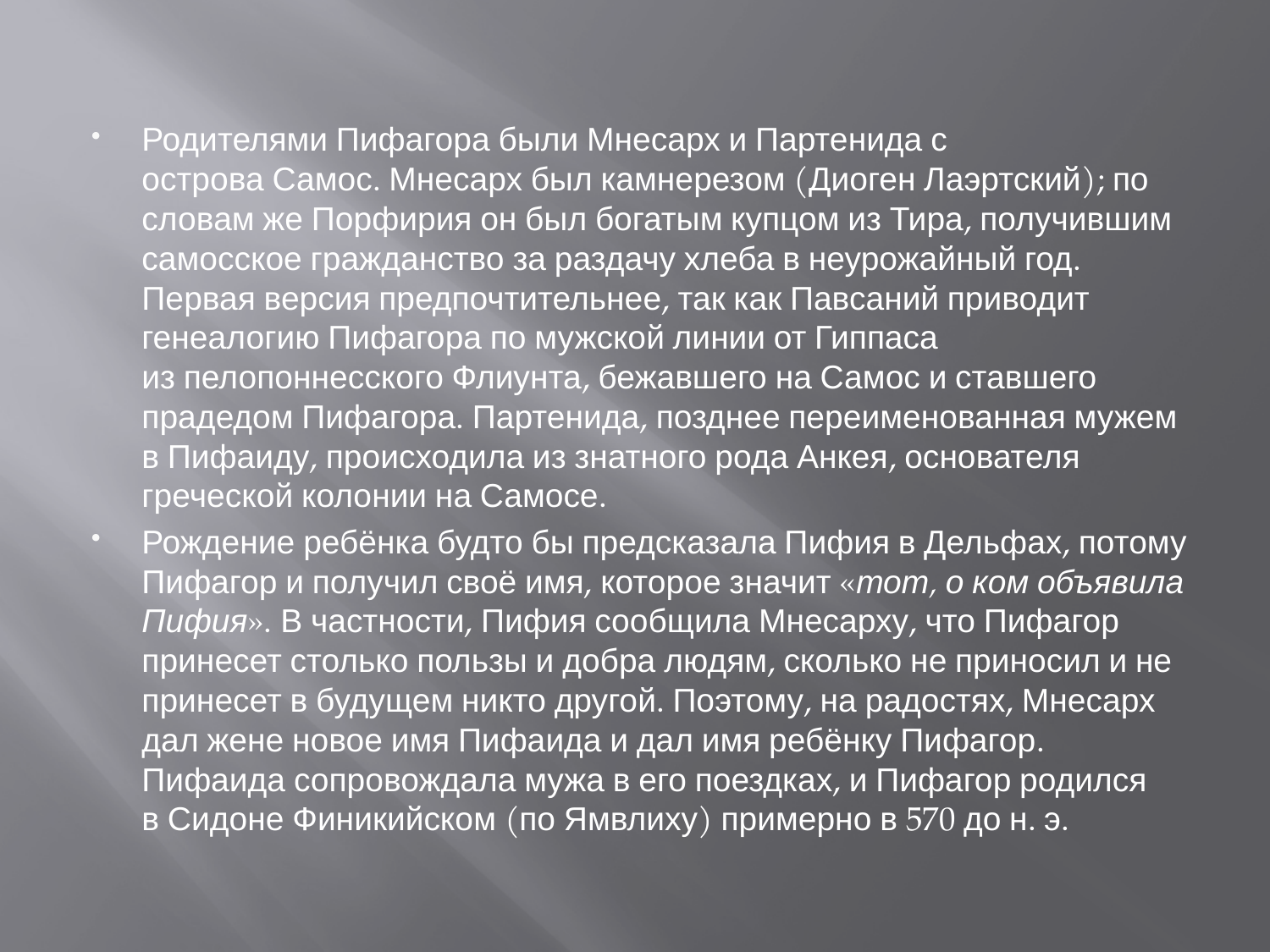

Родителями Пифагора были Мнесарх и Партенида с острова Самос. Мнесарх был камнерезом (Диоген Лаэртский); по словам же Порфирия он был богатым купцом из Тира, получившим самосское гражданство за раздачу хлеба в неурожайный год. Первая версия предпочтительнее, так как Павсаний приводит генеалогию Пифагора по мужской линии от Гиппаса из пелопоннесского Флиунта, бежавшего на Самос и ставшего прадедом Пифагора. Партенида, позднее переименованная мужем в Пифаиду, происходила из знатного рода Анкея, основателя греческой колонии на Самосе.
Рождение ребёнка будто бы предсказала Пифия в Дельфах, потому Пифагор и получил своё имя, которое значит «тот, о ком объявила Пифия». В частности, Пифия сообщила Мнесарху, что Пифагор принесет столько пользы и добра людям, сколько не приносил и не принесет в будущем никто другой. Поэтому, на радостях, Мнесарх дал жене новое имя Пифаида и дал имя ребёнку Пифагор. Пифаида сопровождала мужа в его поездках, и Пифагор родился в Сидоне Финикийском (по Ямвлиху) примерно в 570 до н. э.

#